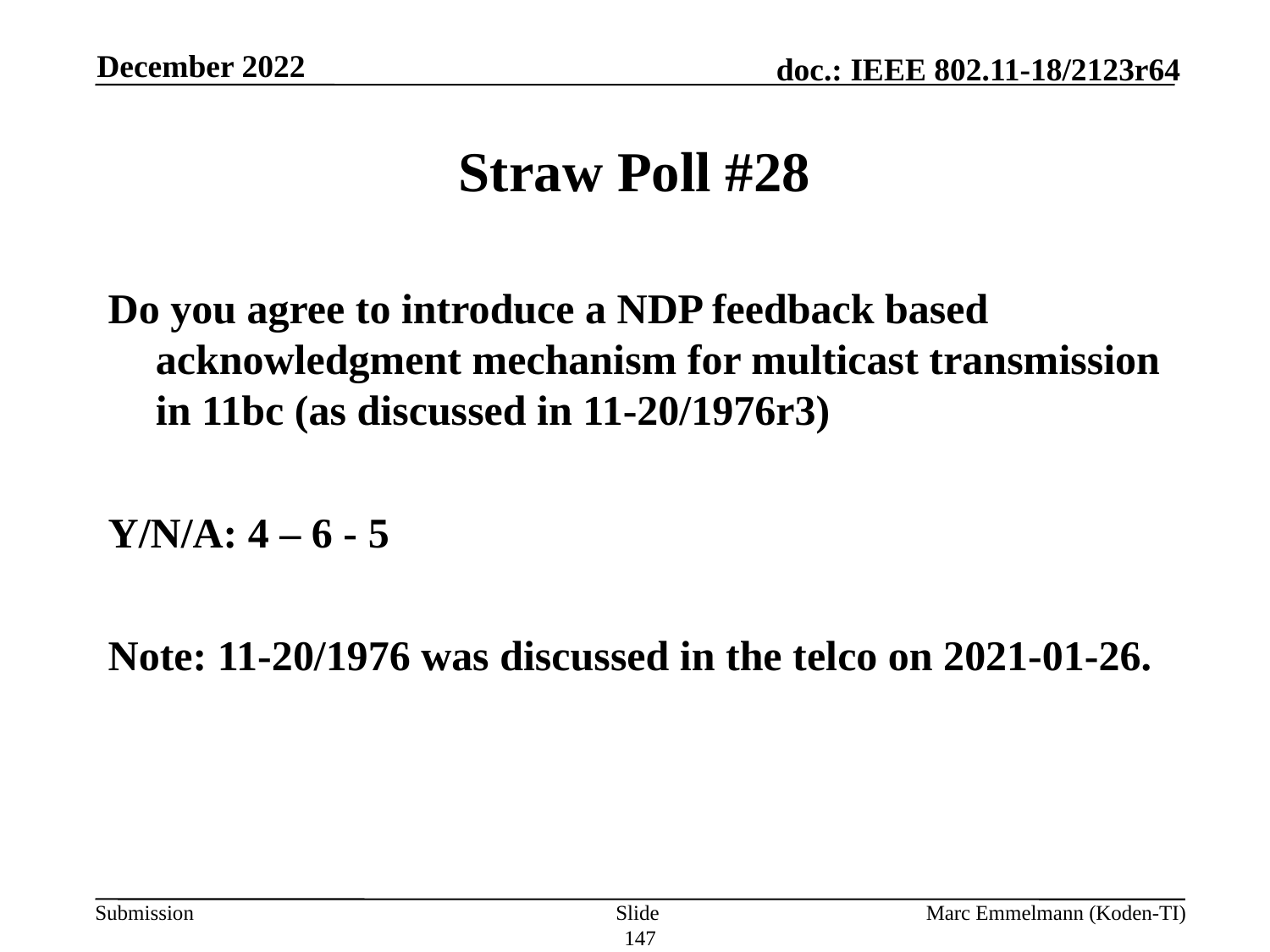

December 2022
# Straw Poll #28
Do you agree to introduce a NDP feedback based acknowledgment mechanism for multicast transmission in 11bc (as discussed in 11-20/1976r3)

Y/N/A: 4 – 6 - 5

Note: 11-20/1976 was discussed in the telco on 2021-01-26.

Slide 147
Marc Emmelmann (Koden-TI)